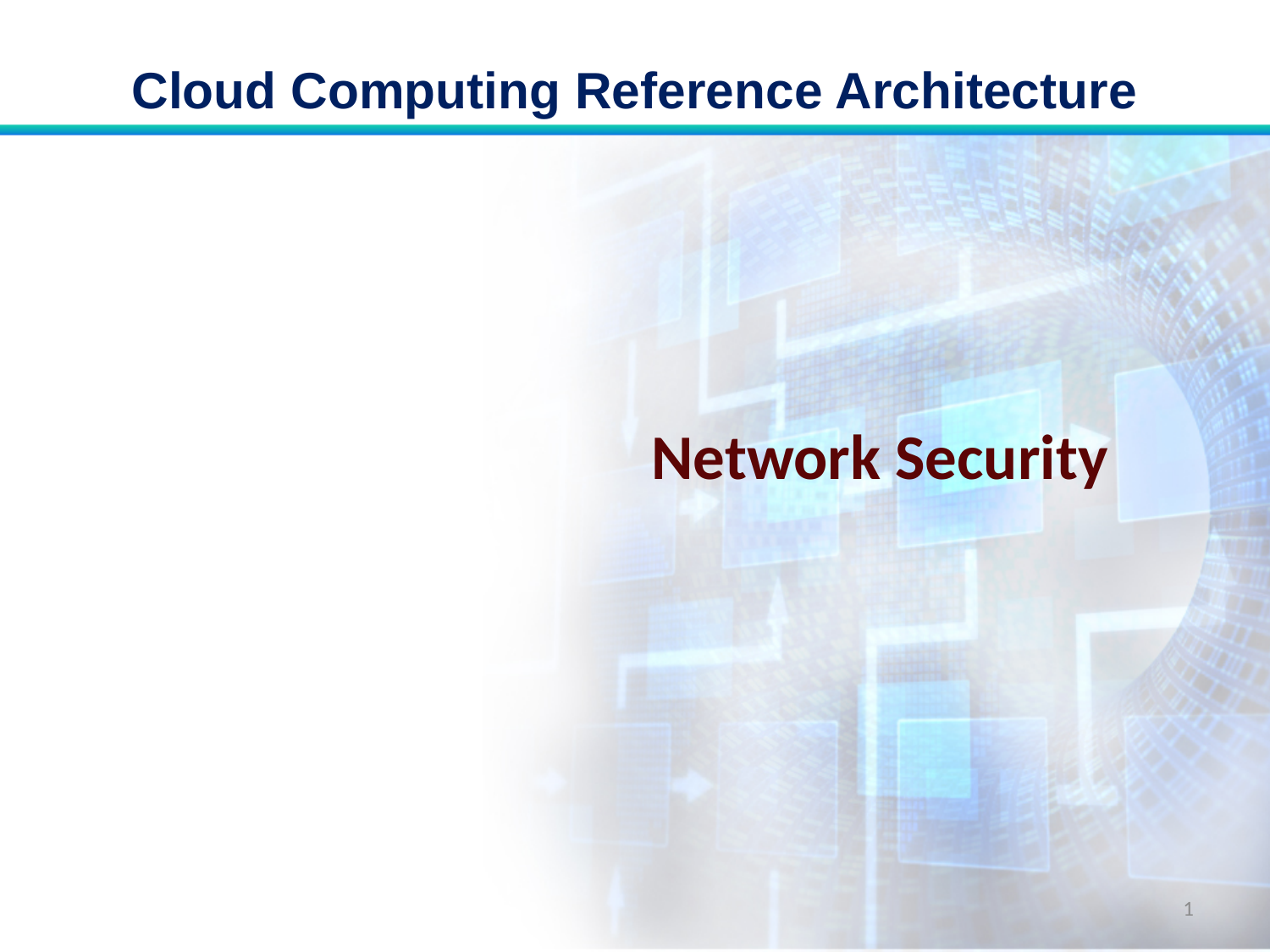

# Cloud Computing Reference Architecture
Network Security
1